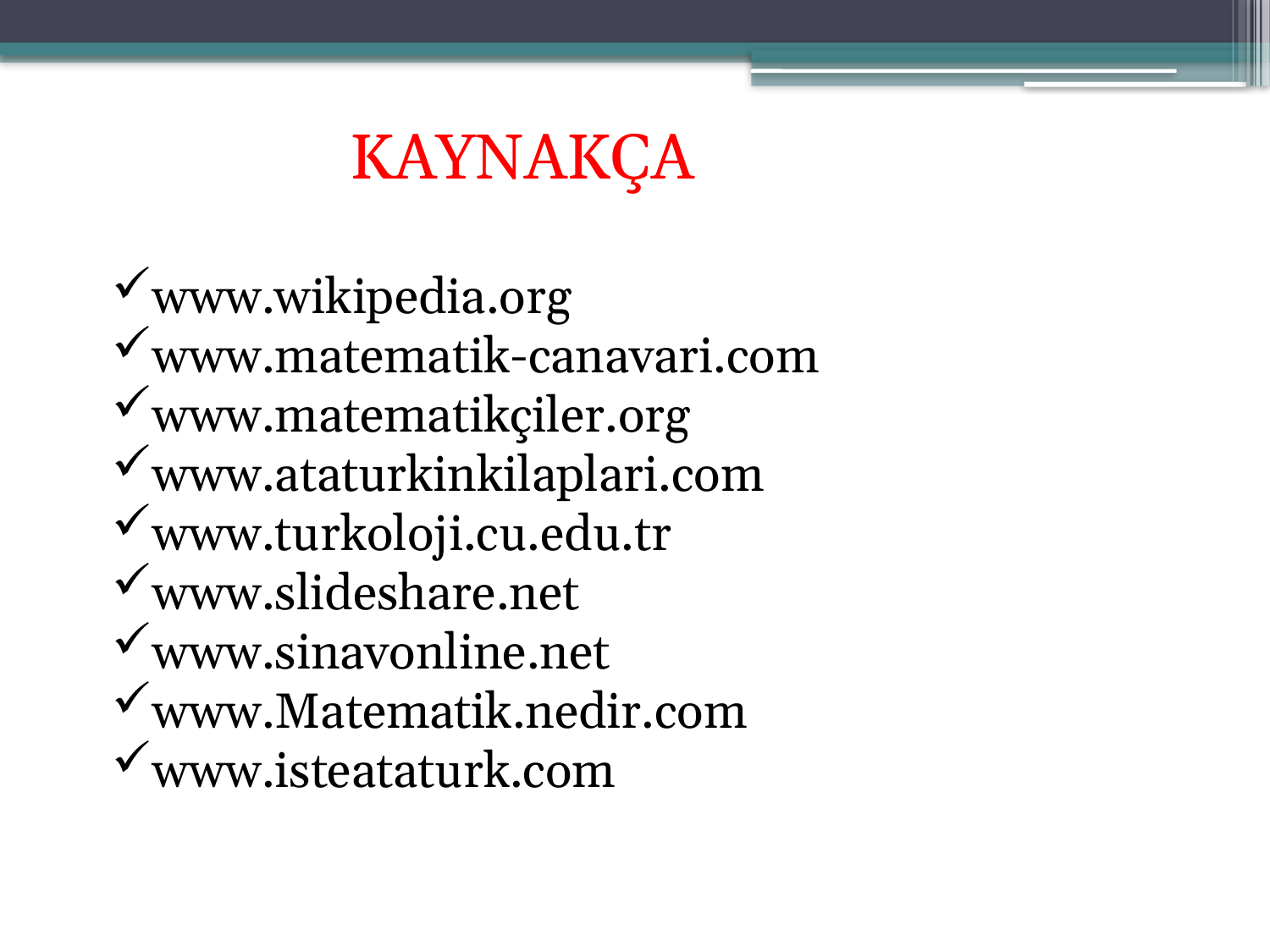

KAYNAKÇA
www.wikipedia.org
www.matematik-canavari.com
www.matematikçiler.org
www.ataturkinkilaplari.com
www.turkoloji.cu.edu.tr
www.slideshare.net
www.sinavonline.net
www.Matematik.nedir.com
www.isteataturk.com